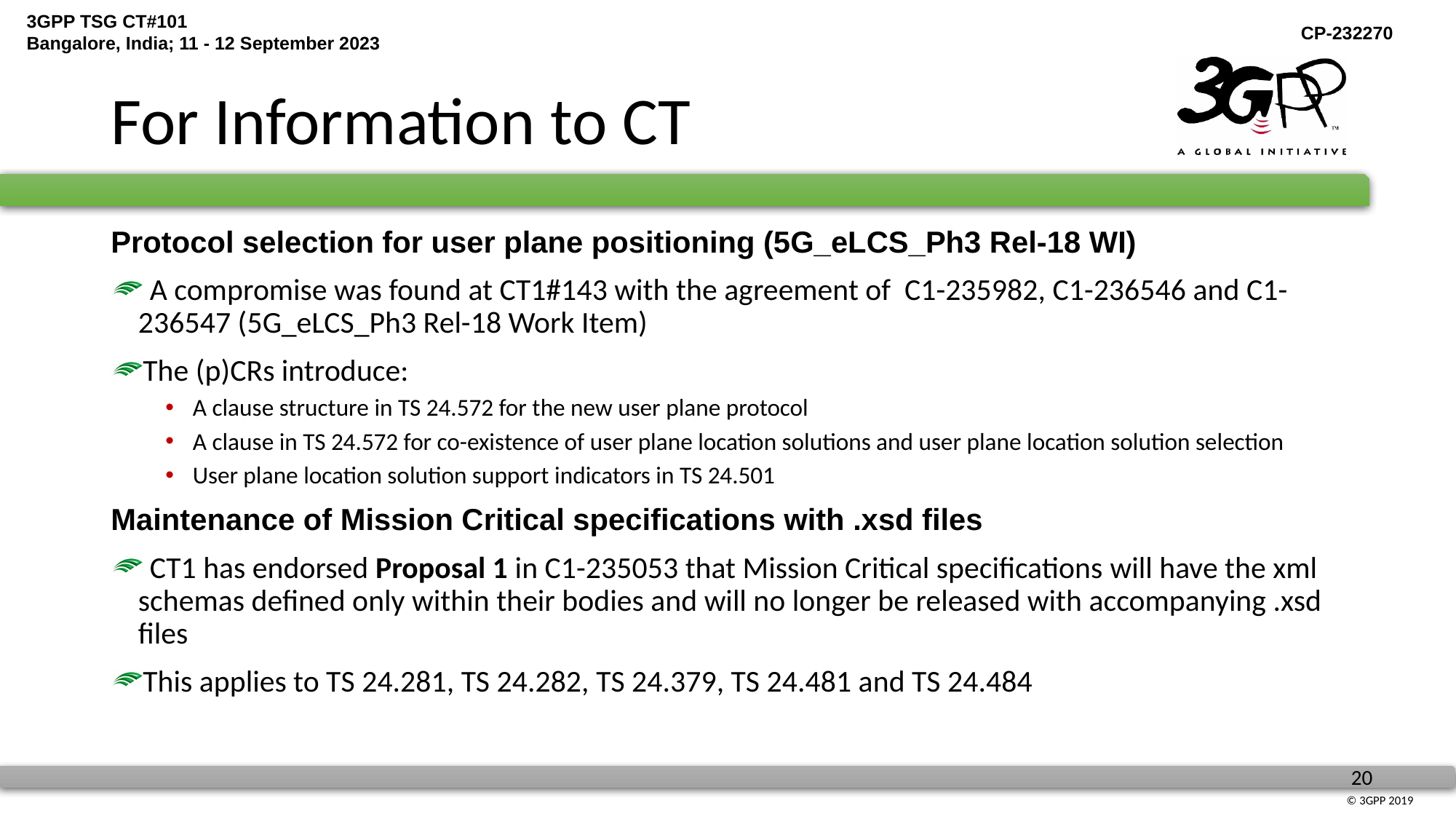

# For Information to CT
Protocol selection for user plane positioning (5G_eLCS_Ph3 Rel-18 WI)
 A compromise was found at CT1#143 with the agreement of  C1-235982, C1-236546 and C1-236547 (5G_eLCS_Ph3 Rel-18 Work Item)
The (p)CRs introduce:
A clause structure in TS 24.572 for the new user plane protocol
A clause in TS 24.572 for co-existence of user plane location solutions and user plane location solution selection
User plane location solution support indicators in TS 24.501
Maintenance of Mission Critical specifications with .xsd files
 CT1 has endorsed Proposal 1 in C1-235053 that Mission Critical specifications will have the xml schemas defined only within their bodies and will no longer be released with accompanying .xsd files
This applies to TS 24.281, TS 24.282, TS 24.379, TS 24.481 and TS 24.484